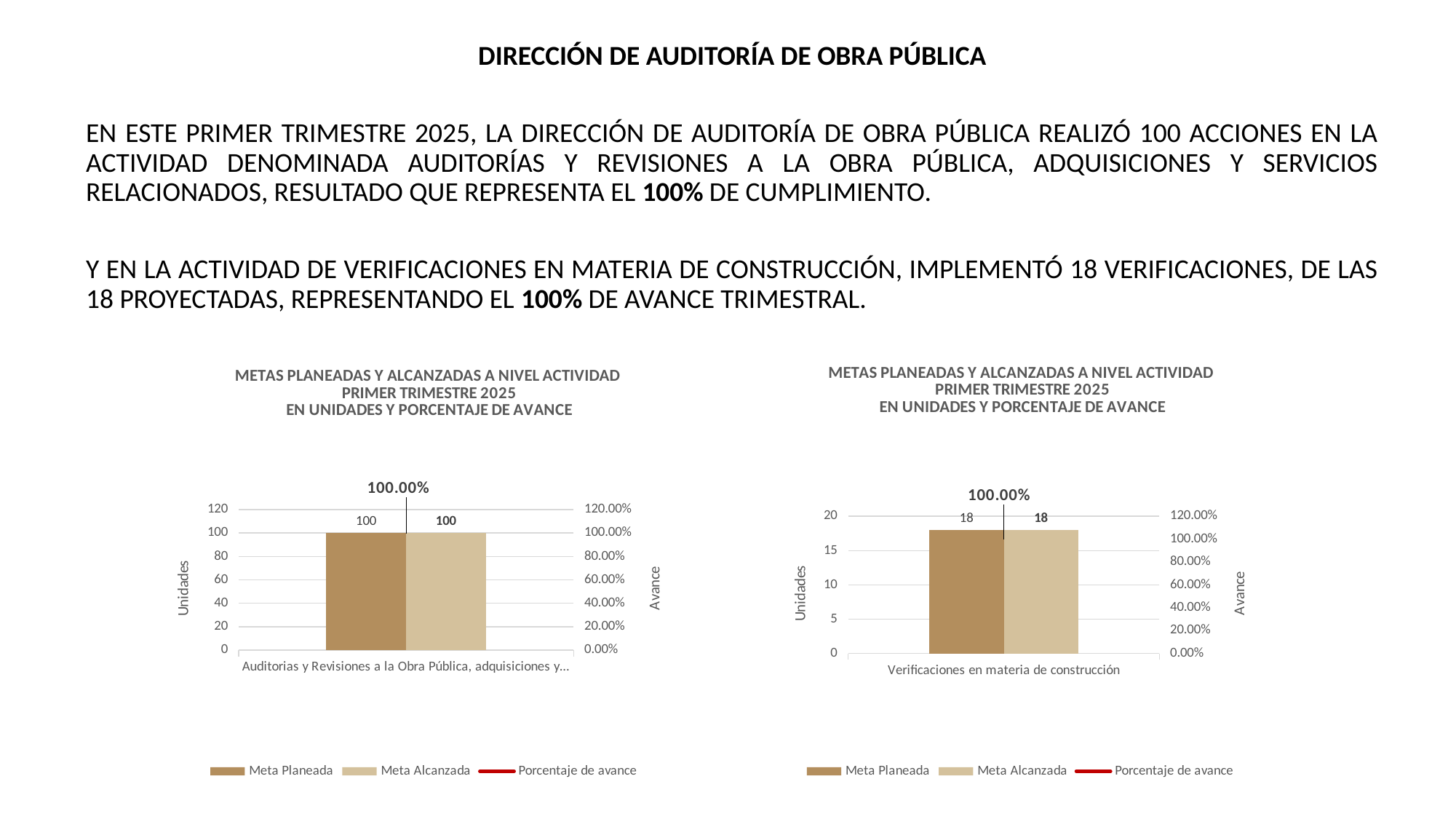

DIRECCIÓN DE AUDITORÍA DE OBRA PÚBLICA

EN ESTE PRIMER TRIMESTRE 2025, LA DIRECCIÓN DE AUDITORÍA DE OBRA PÚBLICA REALIZÓ 100 ACCIONES EN LA ACTIVIDAD DENOMINADA AUDITORÍAS Y REVISIONES A LA OBRA PÚBLICA, ADQUISICIONES Y SERVICIOS RELACIONADOS, RESULTADO QUE REPRESENTA EL 100% DE CUMPLIMIENTO.

Y EN LA ACTIVIDAD DE VERIFICACIONES EN MATERIA DE CONSTRUCCIÓN, IMPLEMENTÓ 18 VERIFICACIONES, DE LAS 18 PROYECTADAS, REPRESENTANDO EL 100% DE AVANCE TRIMESTRAL.

### Chart: METAS PLANEADAS Y ALCANZADAS A NIVEL ACTIVIDAD
PRIMER TRIMESTRE 2025
EN UNIDADES Y PORCENTAJE DE AVANCE

| Category | Meta Planeada | Meta Alcanzada |  |
|---|---|---|---|
| Auditorias y Revisiones a la Obra Pública, adquisiciones y servicios relacionados | 100.0 | 100.0 | 1.0 |

### Chart: METAS PLANEADAS Y ALCANZADAS A NIVEL ACTIVIDAD
PRIMER TRIMESTRE 2025
EN UNIDADES Y PORCENTAJE DE AVANCE

| Category | Meta Planeada | Meta Alcanzada |  |
|---|---|---|---|
| Verificaciones en materia de construcción | 18.0 | 18.0 | 1.0 |